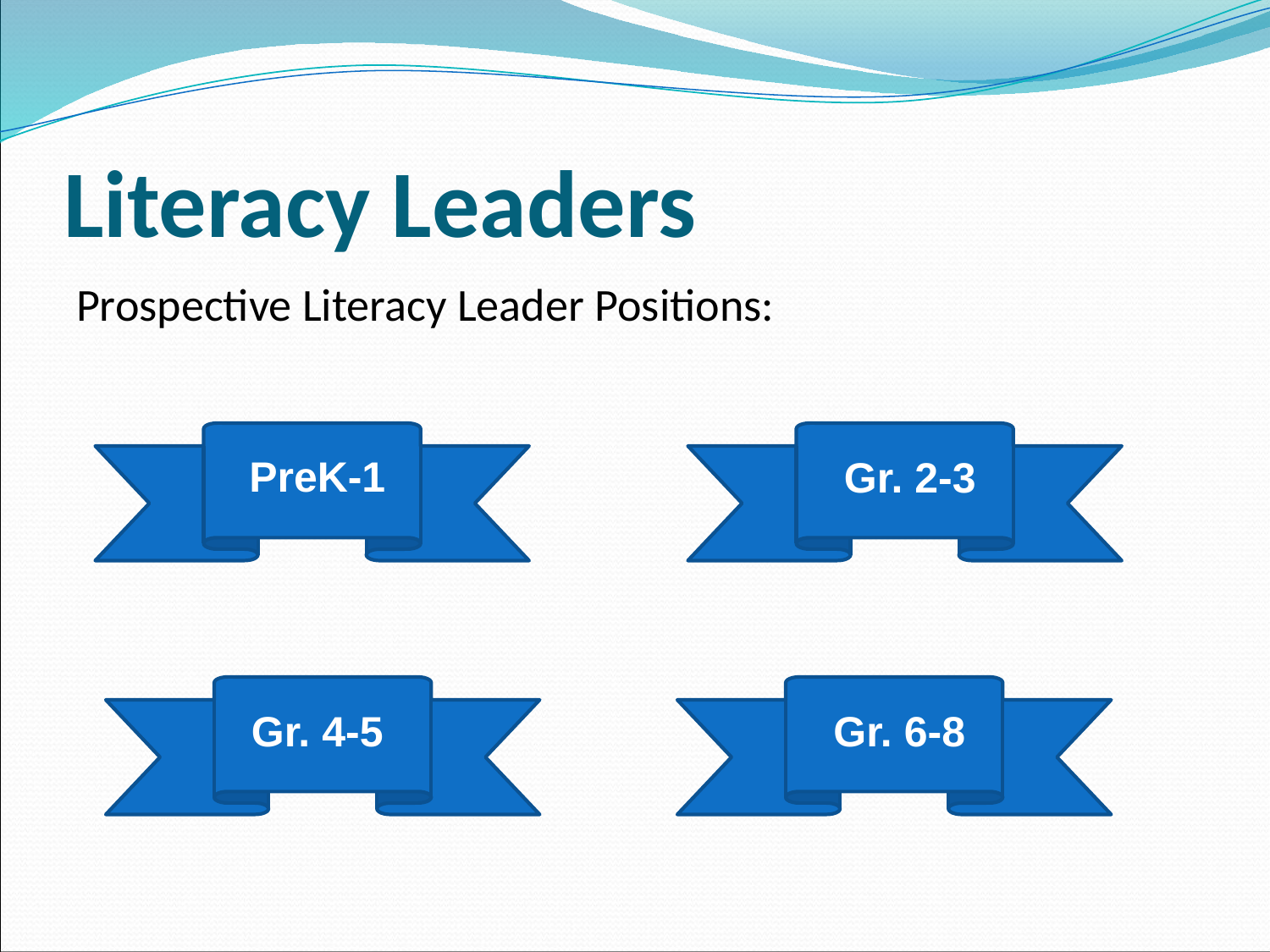

# Literacy Leaders
Prospective Literacy Leader Positions:

Gr. 2-3
PreK-1

Gr. 4-5

Gr. 6-8